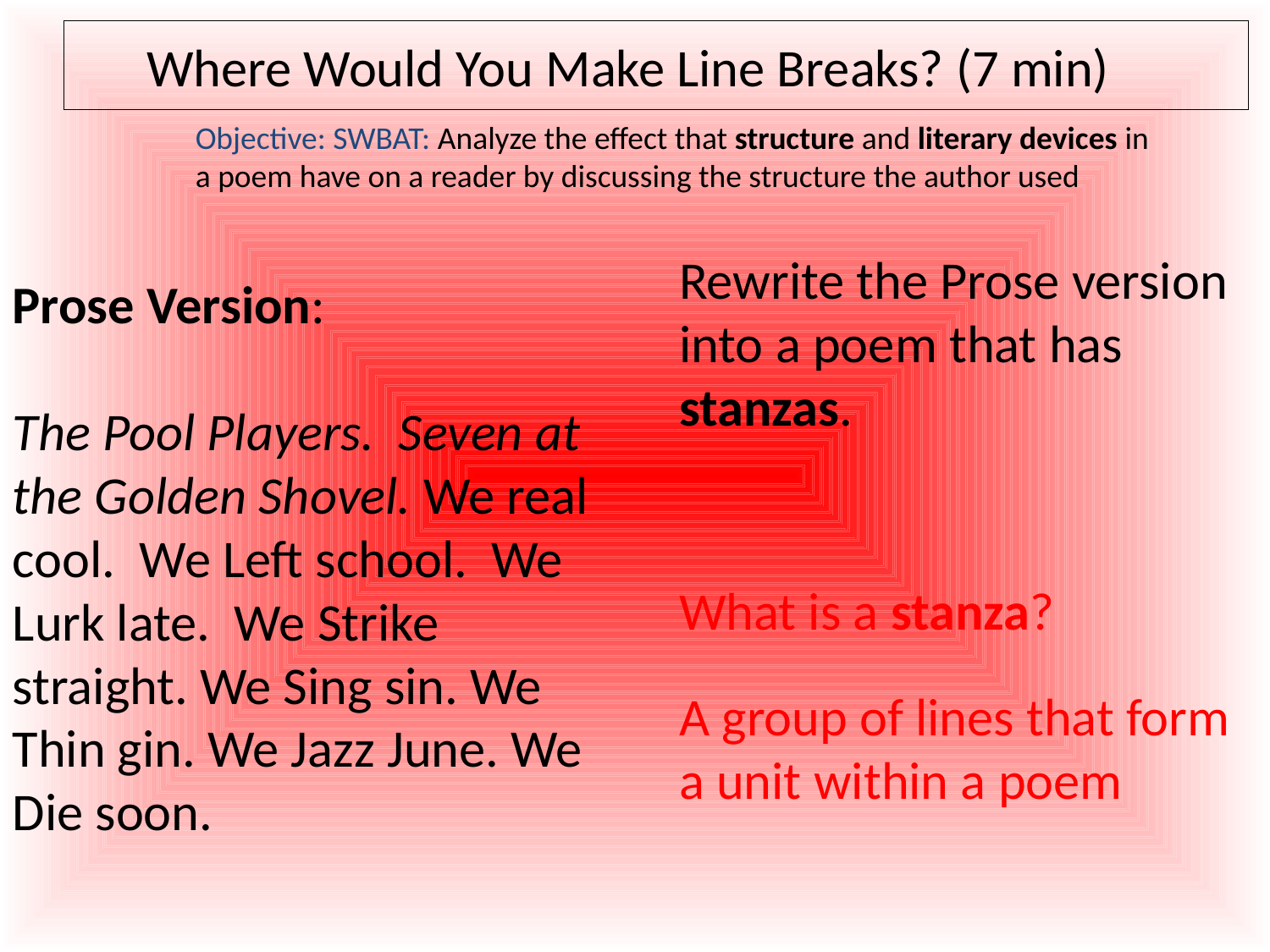

# Where Would You Make Line Breaks? (7 min)
	Objective: SWBAT: Analyze the effect that structure and literary devices in a poem have on a reader by discussing the structure the author used
Rewrite the Prose version into a poem that has stanzas.
Prose Version:

The Pool Players.  Seven at the Golden Shovel. We real cool.  We Left school.  We Lurk late.  We Strike straight. We Sing sin. We Thin gin. We Jazz June. We Die soon.
What is a stanza?
A group of lines that form a unit within a poem